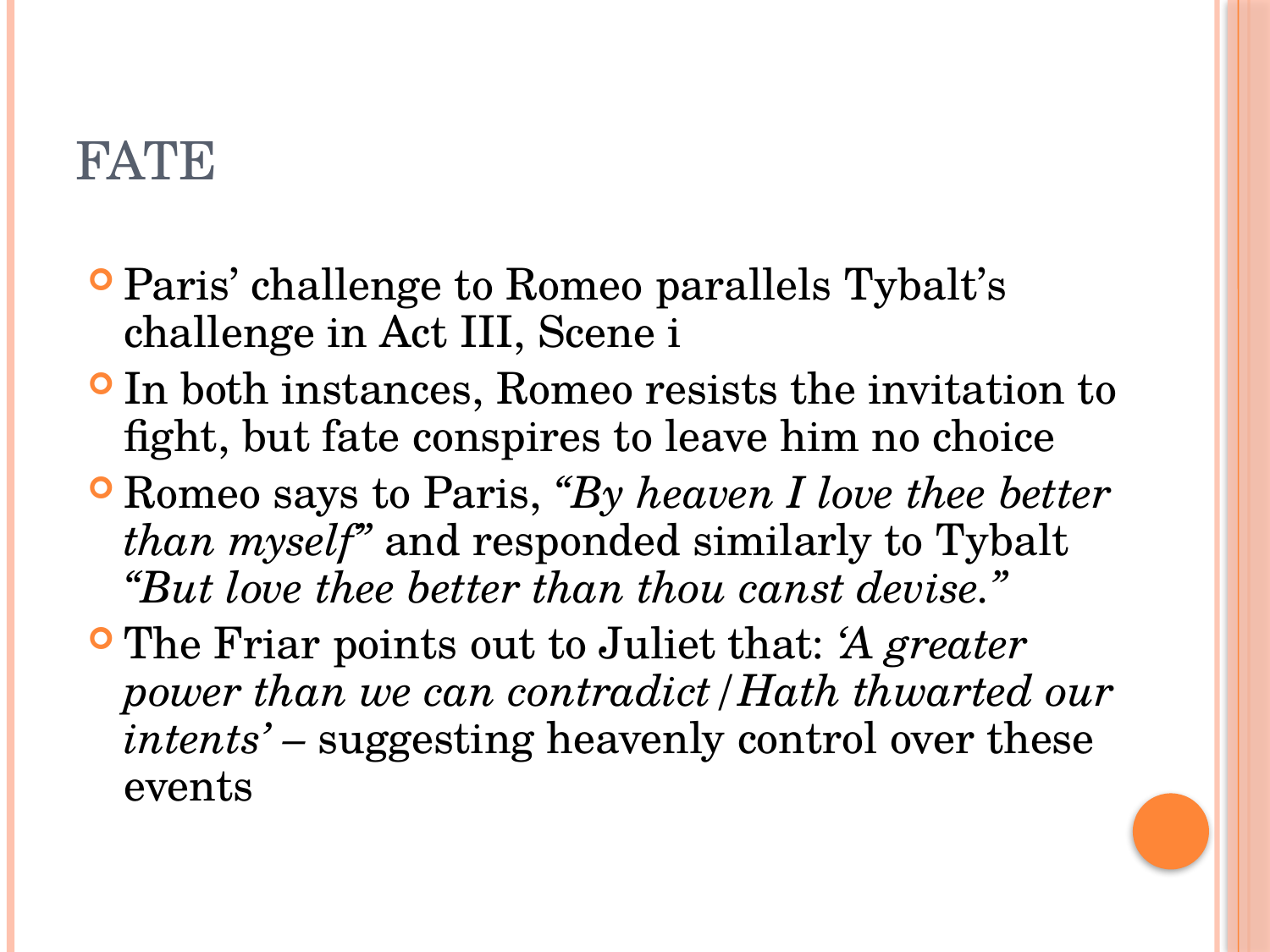

# Fate
Paris’ challenge to Romeo parallels Tybalt’s challenge in Act III, Scene i
In both instances, Romeo resists the invitation to fight, but fate conspires to leave him no choice
Romeo says to Paris, “By heaven I love thee better than myself” and responded similarly to Tybalt “But love thee better than thou canst devise.”
The Friar points out to Juliet that: ‘A greater power than we can contradict/Hath thwarted our intents’ – suggesting heavenly control over these events